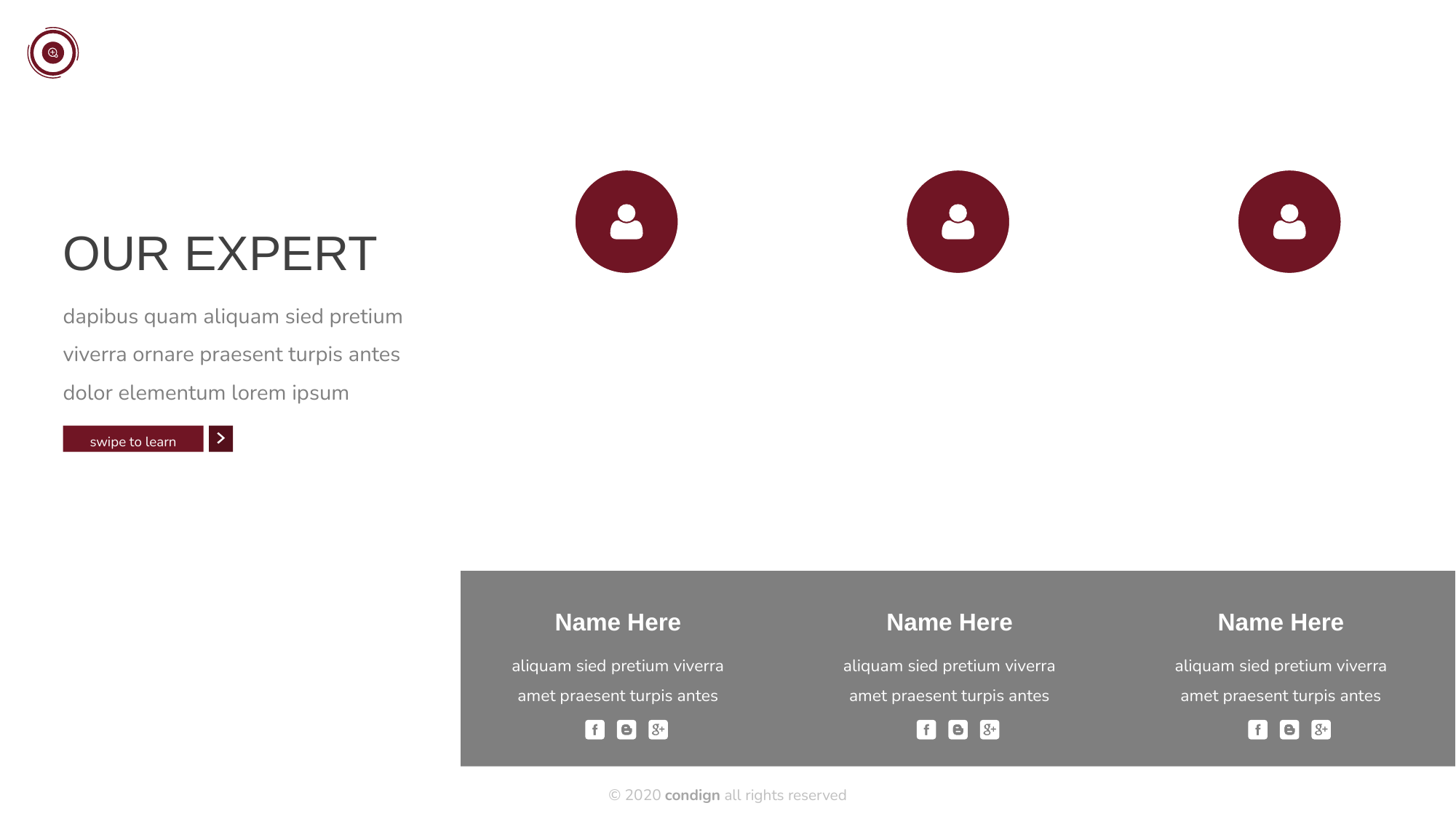

OUR EXPERT

dapibus quam aliquam sied pretium viverra ornare praesent turpis antes dolor elementum lorem ipsum
swipe to learn

Name Here
Name Here
Name Here
aliquam sied pretium viverra amet praesent turpis antes
aliquam sied pretium viverra amet praesent turpis antes
aliquam sied pretium viverra amet praesent turpis antes

© 2020 condign all rights reserved